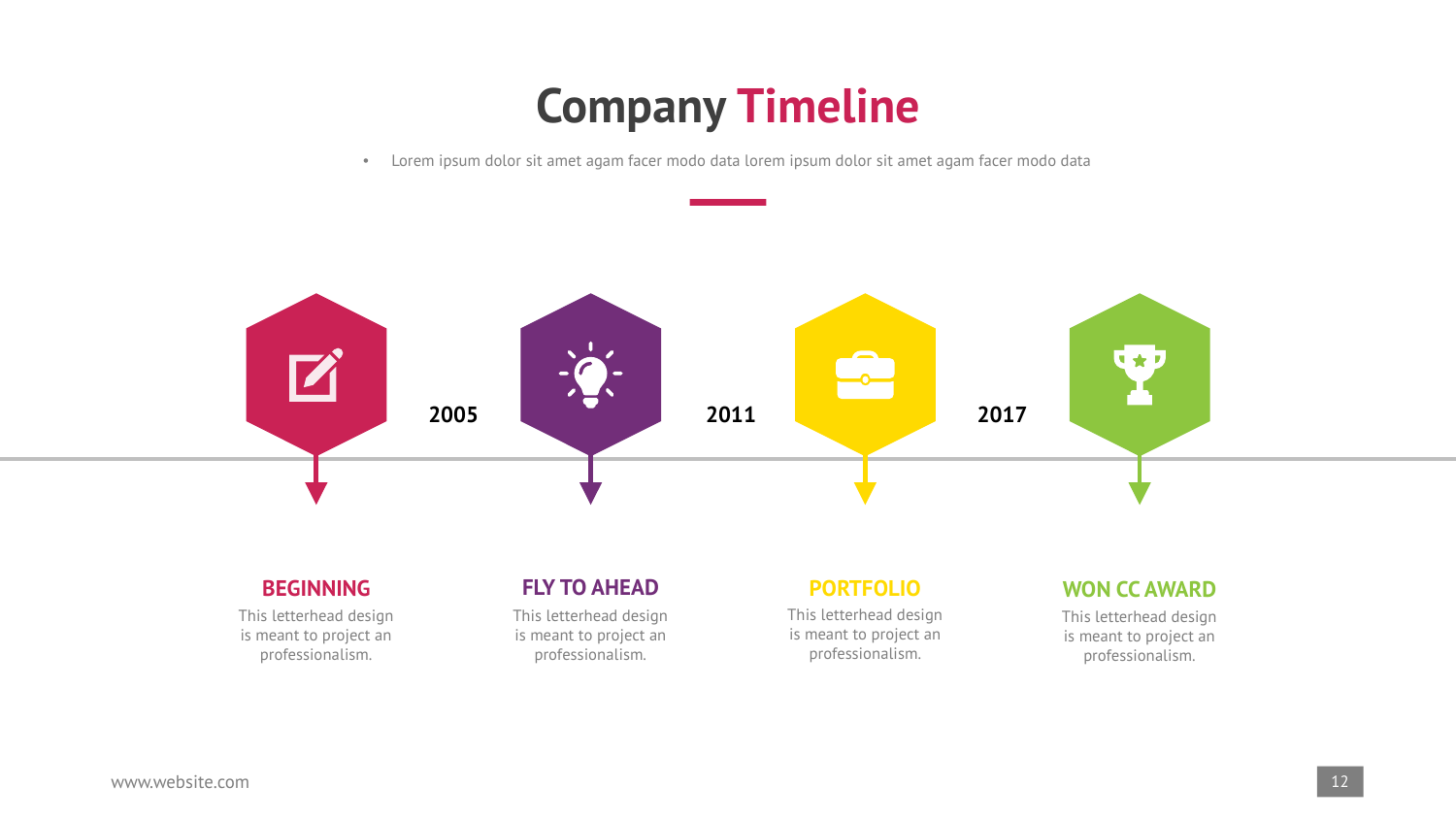

# Company Timeline
Lorem ipsum dolor sit amet agam facer modo data lorem ipsum dolor sit amet agam facer modo data

2005
2011
2017
WON CC AWARD
BEGINNING
FLY TO AHEAD
PORTFOLIO
This letterhead design is meant to project an professionalism.
This letterhead design is meant to project an professionalism.
This letterhead design is meant to project an professionalism.
This letterhead design is meant to project an professionalism.
www.website.com
12